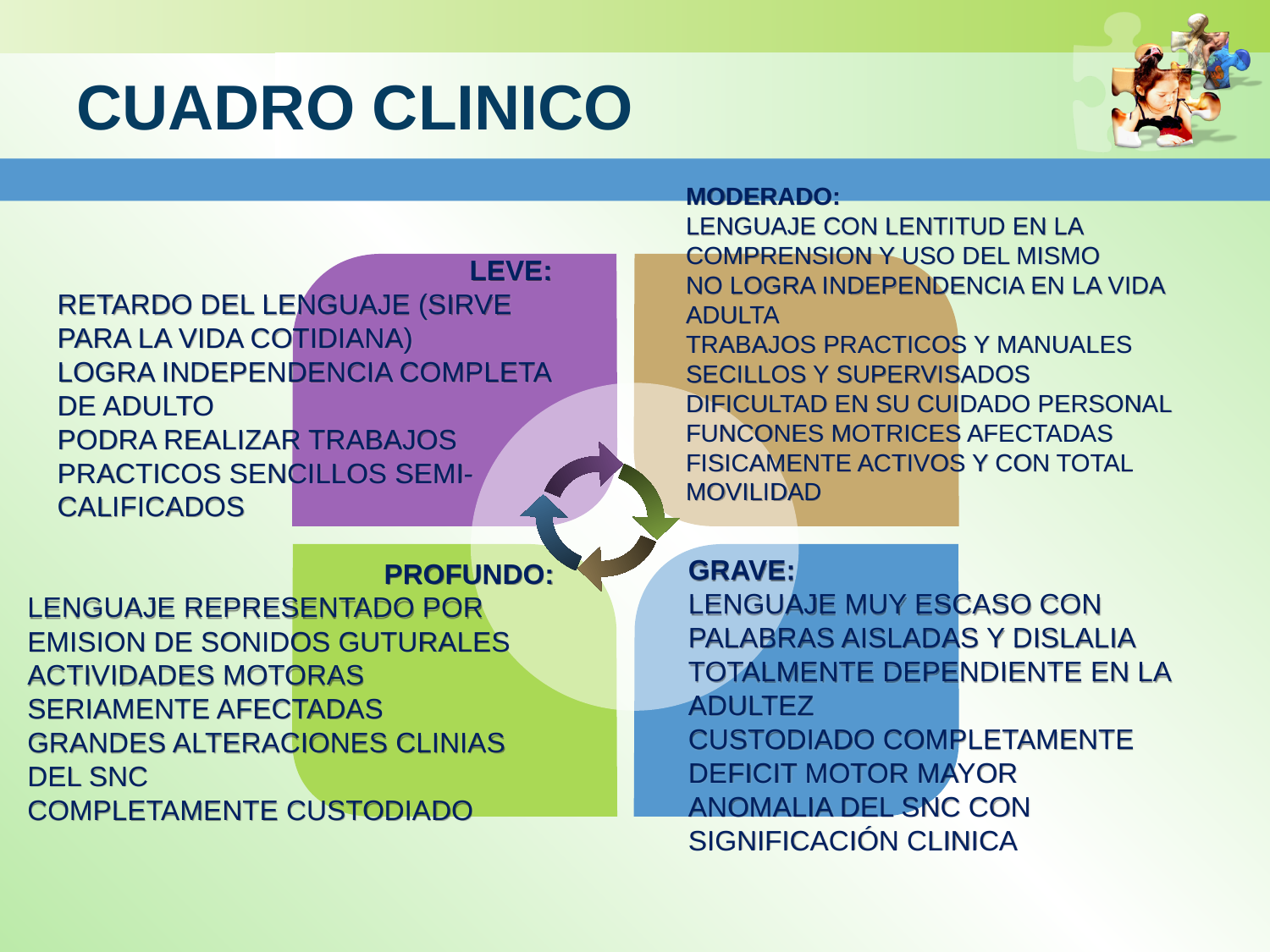

# CUADRO CLINICO
MODERADO:
LENGUAJE CON LENTITUD EN LA COMPRENSION Y USO DEL MISMO
NO LOGRA INDEPENDENCIA EN LA VIDA ADULTA
TRABAJOS PRACTICOS Y MANUALES SECILLOS Y SUPERVISADOS
DIFICULTAD EN SU CUIDADO PERSONAL
FUNCONES MOTRICES AFECTADAS
FISICAMENTE ACTIVOS Y CON TOTAL MOVILIDAD
LEVE:
RETARDO DEL LENGUAJE (SIRVE PARA LA VIDA COTIDIANA)
LOGRA INDEPENDENCIA COMPLETA DE ADULTO
PODRA REALIZAR TRABAJOS PRACTICOS SENCILLOS SEMI-
CALIFICADOS

GRAVE:
LENGUAJE MUY ESCASO CON PALABRAS AISLADAS Y DISLALIA
TOTALMENTE DEPENDIENTE EN LA ADULTEZ
CUSTODIADO COMPLETAMENTE
DEFICIT MOTOR MAYOR
ANOMALIA DEL SNC CON SIGNIFICACIÓN CLINICA
PROFUNDO:
LENGUAJE REPRESENTADO POR EMISION DE SONIDOS GUTURALES
ACTIVIDADES MOTORAS SERIAMENTE AFECTADAS
GRANDES ALTERACIONES CLINIAS DEL SNC
COMPLETAMENTE CUSTODIADO